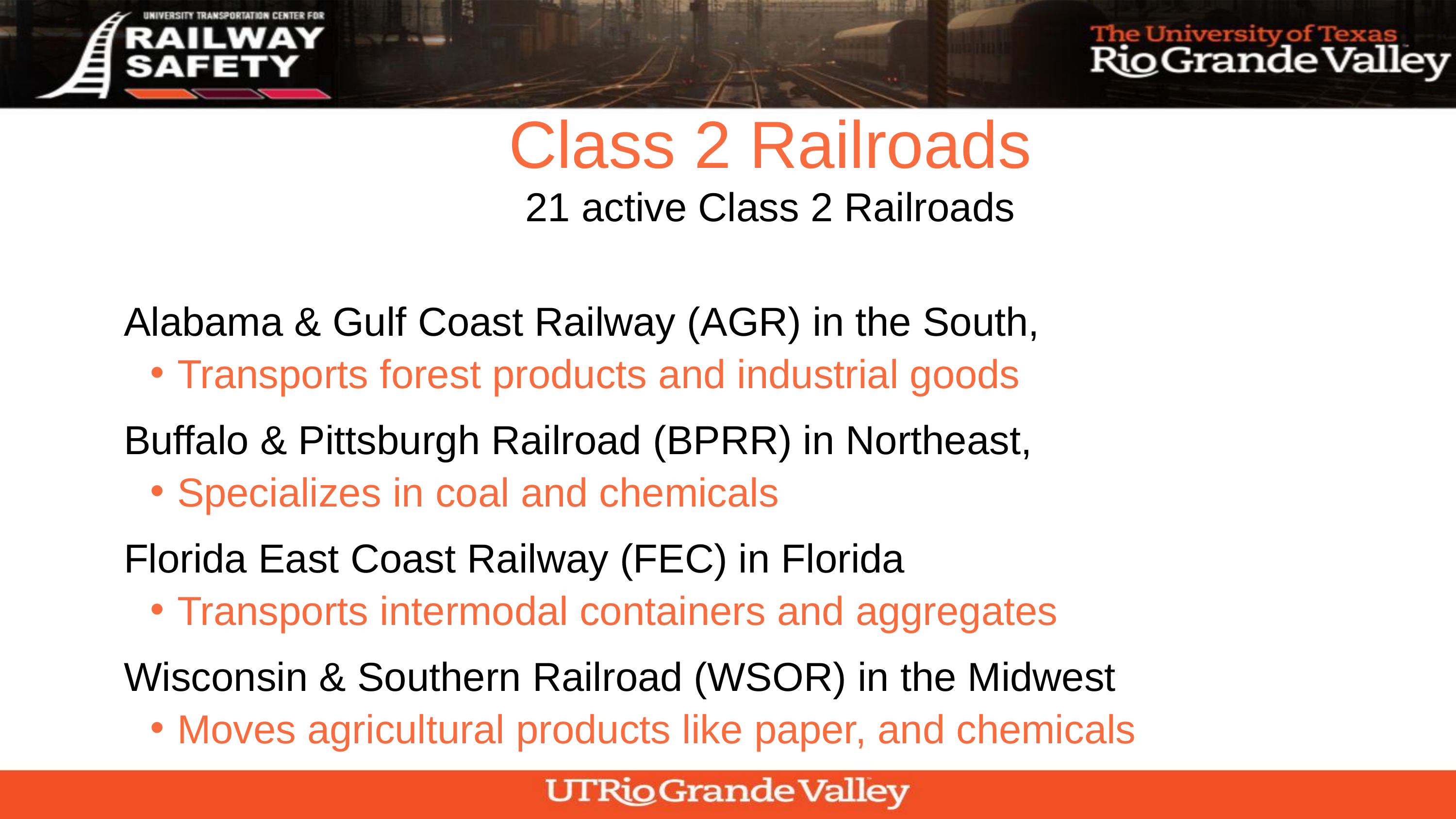

Class 2 Railroads
21 active Class 2 Railroads

Alabama & Gulf Coast Railway (AGR) in the South,
Transports forest products and industrial goods

Buffalo & Pittsburgh Railroad (BPRR) in Northeast,
Specializes in coal and chemicals

Florida East Coast Railway (FEC) in Florida
Transports intermodal containers and aggregates

Wisconsin & Southern Railroad (WSOR) in the Midwest
Moves agricultural products like paper, and chemicals